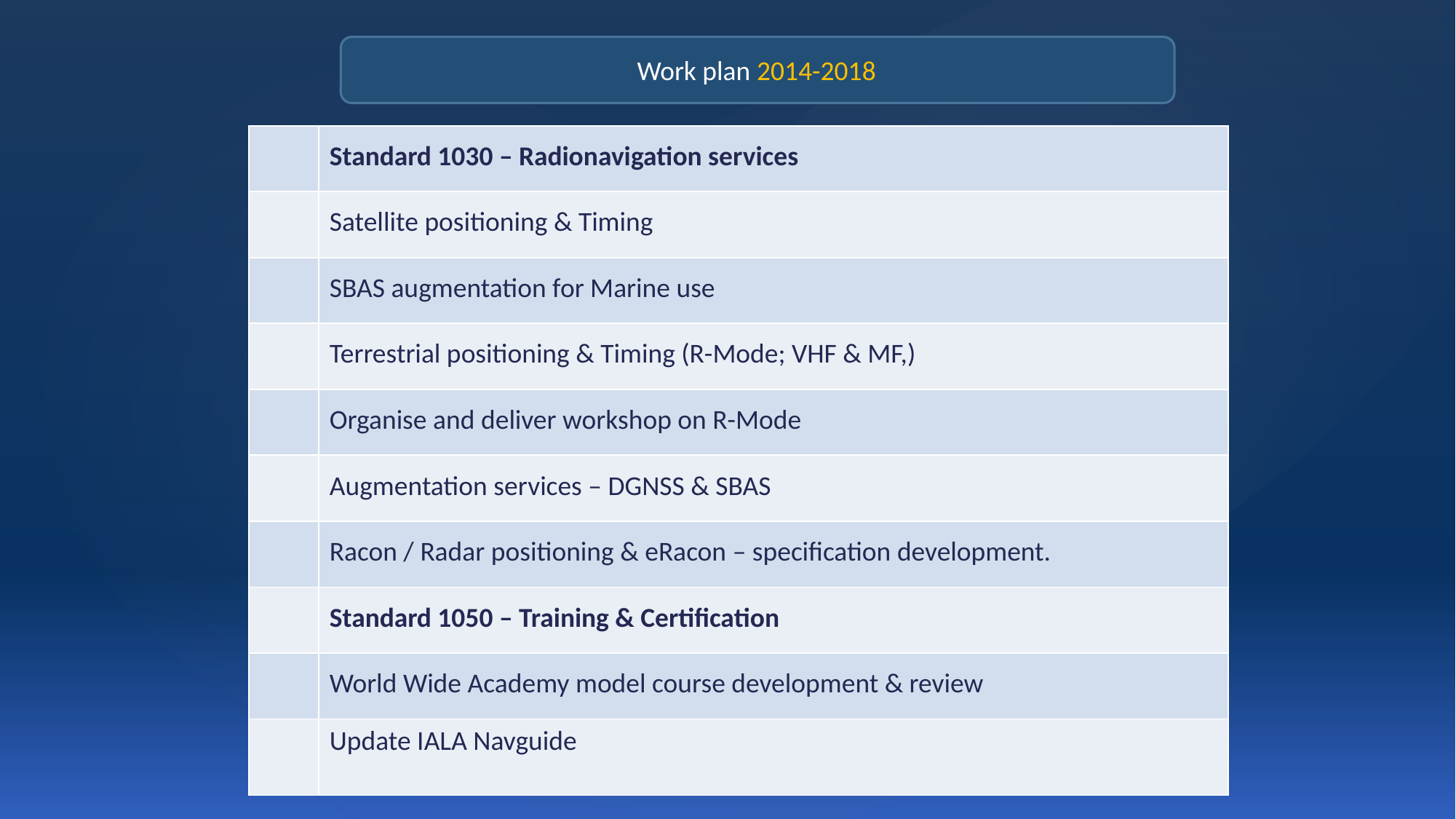

Work plan 2014-2018
|  | Standard 1030 – Radionavigation services |
| --- | --- |
|  | Satellite positioning & Timing |
|  | SBAS augmentation for Marine use |
|  | Terrestrial positioning & Timing (R-Mode; VHF & MF,) |
|  | Organise and deliver workshop on R-Mode |
|  | Augmentation services – DGNSS & SBAS |
|  | Racon / Radar positioning & eRacon – specification development. |
|  | Standard 1050 – Training & Certification |
|  | World Wide Academy model course development & review |
|  | Update IALA Navguide |